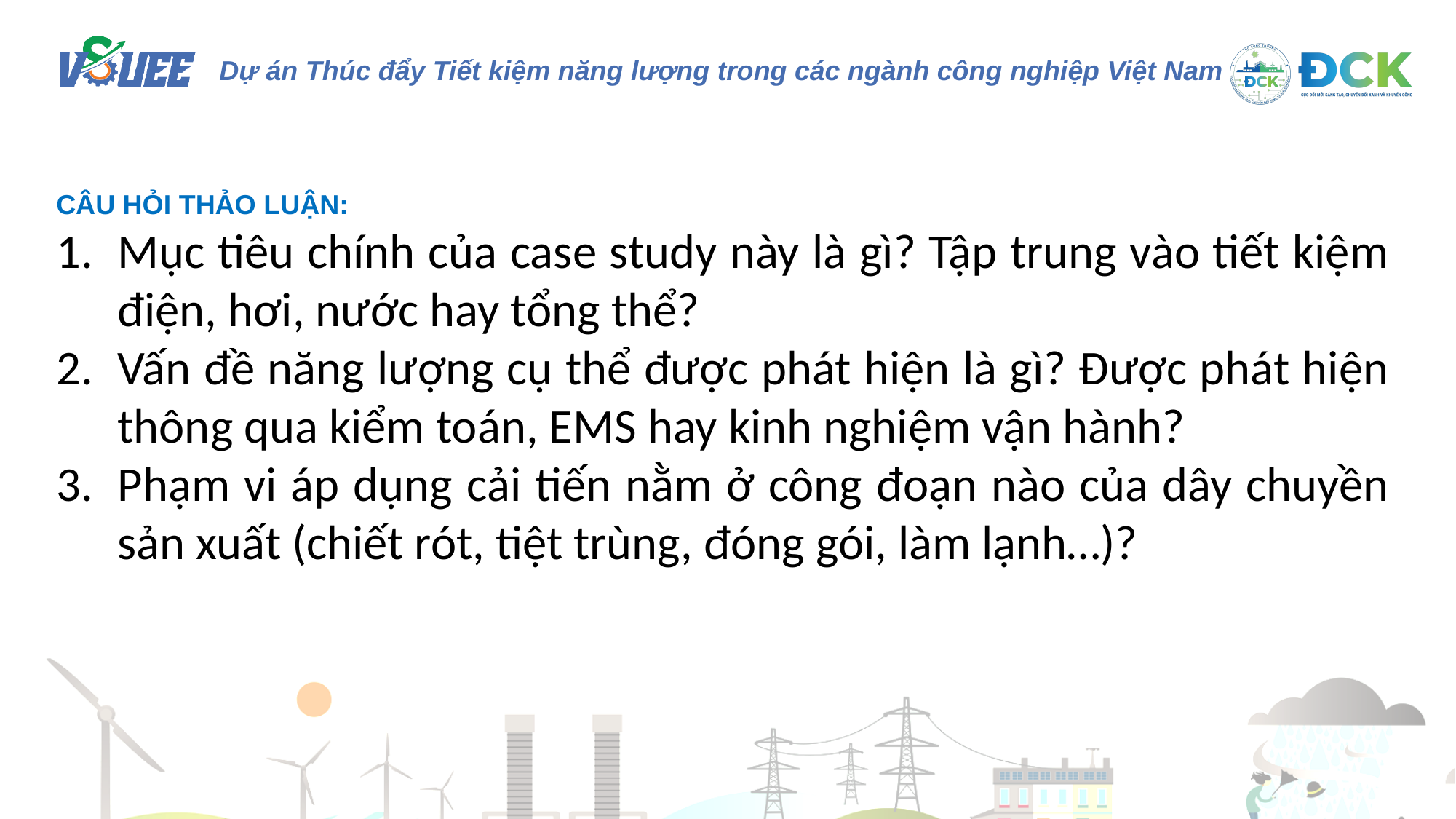

CÂU HỎI THẢO LUẬN:
Mục tiêu chính của case study này là gì? Tập trung vào tiết kiệm điện, hơi, nước hay tổng thể?
Vấn đề năng lượng cụ thể được phát hiện là gì? Được phát hiện thông qua kiểm toán, EMS hay kinh nghiệm vận hành?
Phạm vi áp dụng cải tiến nằm ở công đoạn nào của dây chuyền sản xuất (chiết rót, tiệt trùng, đóng gói, làm lạnh…)?